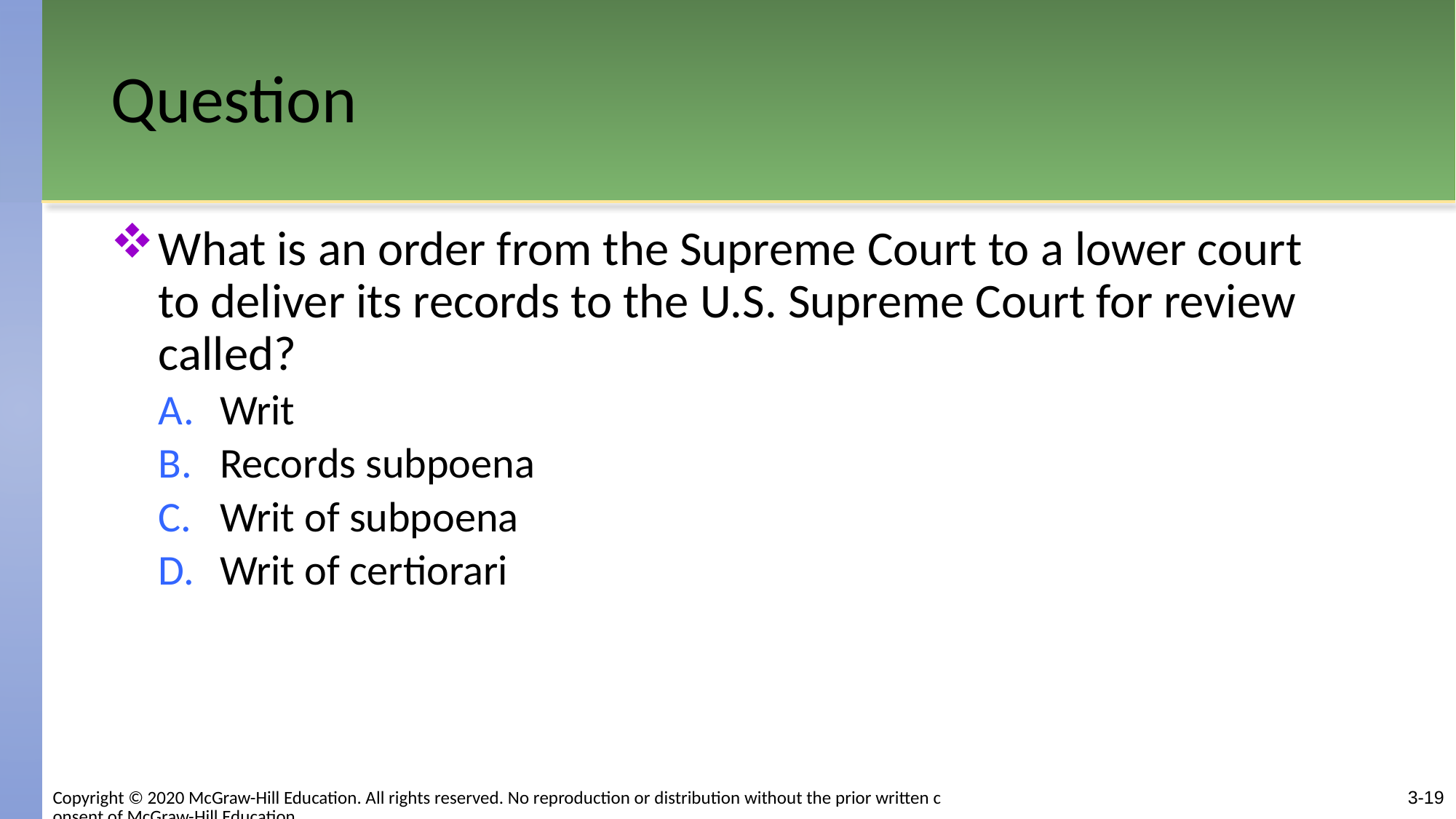

# Question
What is an order from the Supreme Court to a lower court to deliver its records to the U.S. Supreme Court for review called?
Writ
Records subpoena
Writ of subpoena
Writ of certiorari

3-19
Copyright © 2020 McGraw-Hill Education. All rights reserved. No reproduction or distribution without the prior written consent of McGraw-Hill Education.